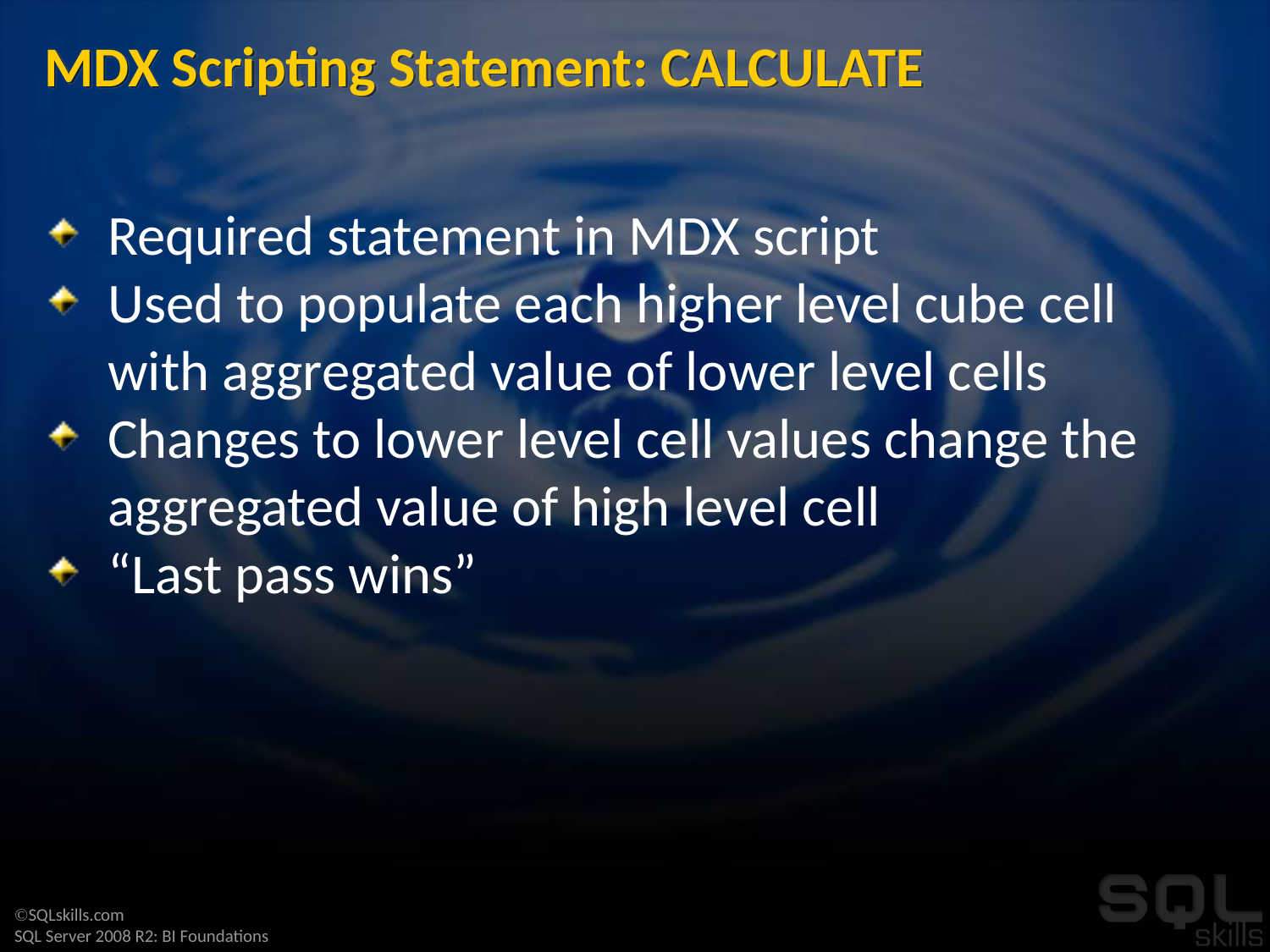

# MDX Scripting Statement: CALCULATE
Required statement in MDX script
Used to populate each higher level cube cell with aggregated value of lower level cells
Changes to lower level cell values change the aggregated value of high level cell
“Last pass wins”